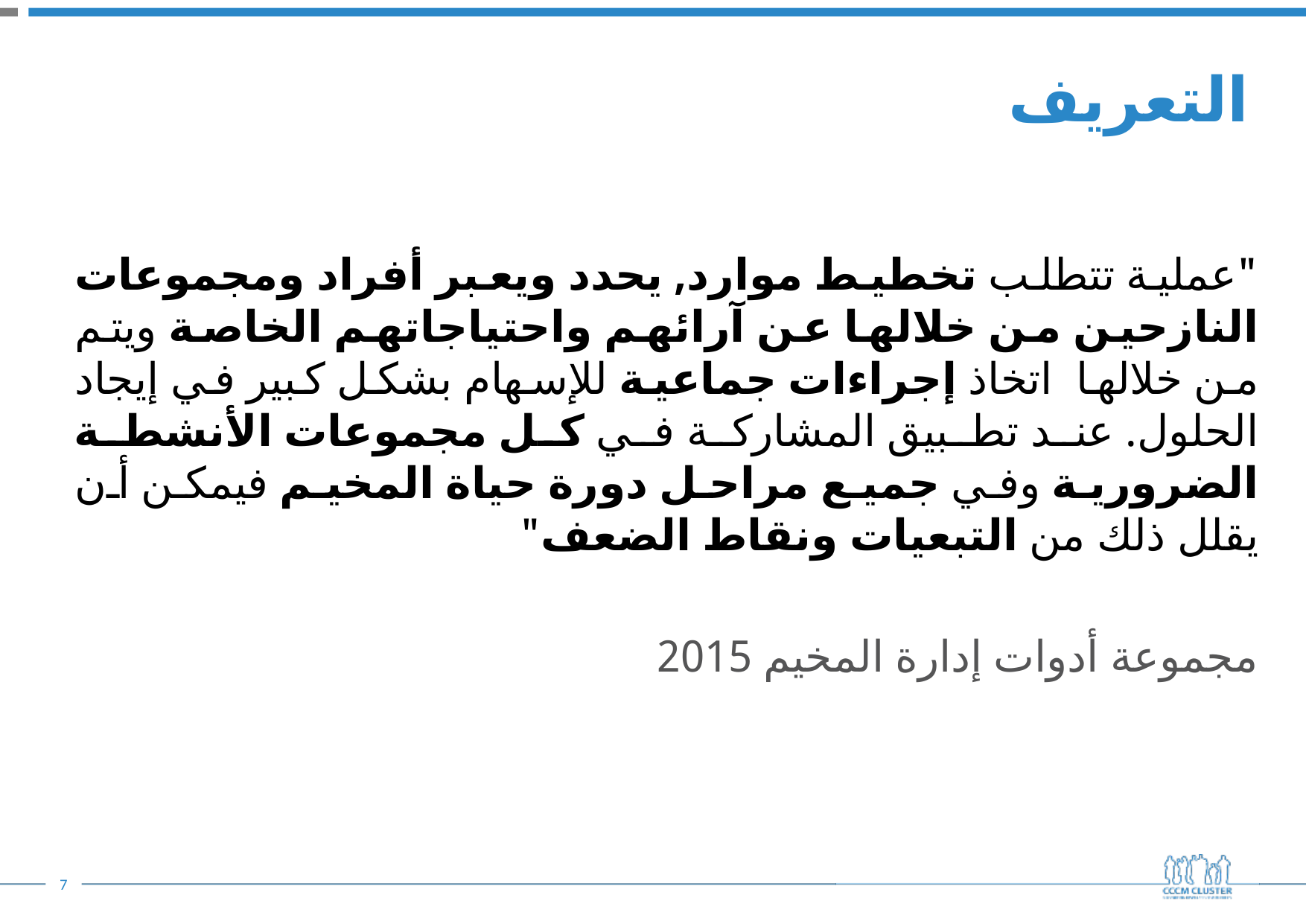

# التعريف

"عملية تتطلب تخطيط موارد, يحدد ويعبر أفراد ومجموعات النازحين من خلالها عن آرائهم واحتياجاتهم الخاصة ويتم من خلالها  اتخاذ إجراءات جماعية للإسهام بشكل كبير في إيجاد الحلول. عند تطبيق المشاركة في كل مجموعات الأنشطة الضرورية وفي جميع مراحل دورة حياة المخيم فيمكن أن يقلل ذلك من التبعيات ونقاط الضعف"

مجموعة أدوات إدارة المخيم 2015